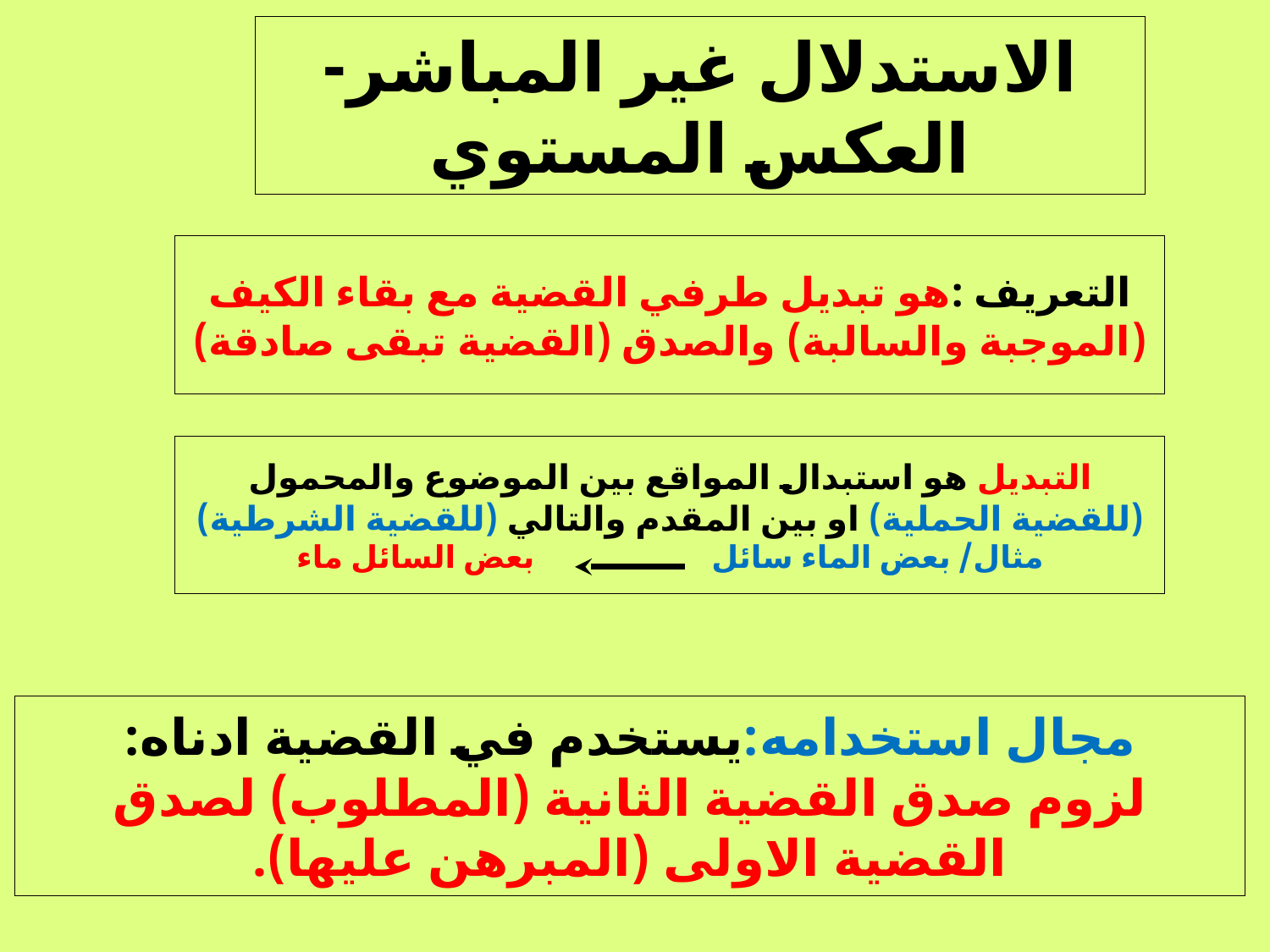

# الاستدلال غير المباشر- العكس المستوي
التعريف :هو تبديل طرفي القضية مع بقاء الكيف (الموجبة والسالبة) والصدق (القضية تبقى صادقة)
التبديل هو استبدال المواقع بين الموضوع والمحمول (للقضية الحملية) او بين المقدم والتالي (للقضية الشرطية)
مثال/ بعض الماء سائل                      بعض السائل ماء
مجال استخدامه:يستخدم في القضية ادناه:
لزوم صدق القضية الثانية (المطلوب) لصدق القضية الاولى (المبرهن عليها).